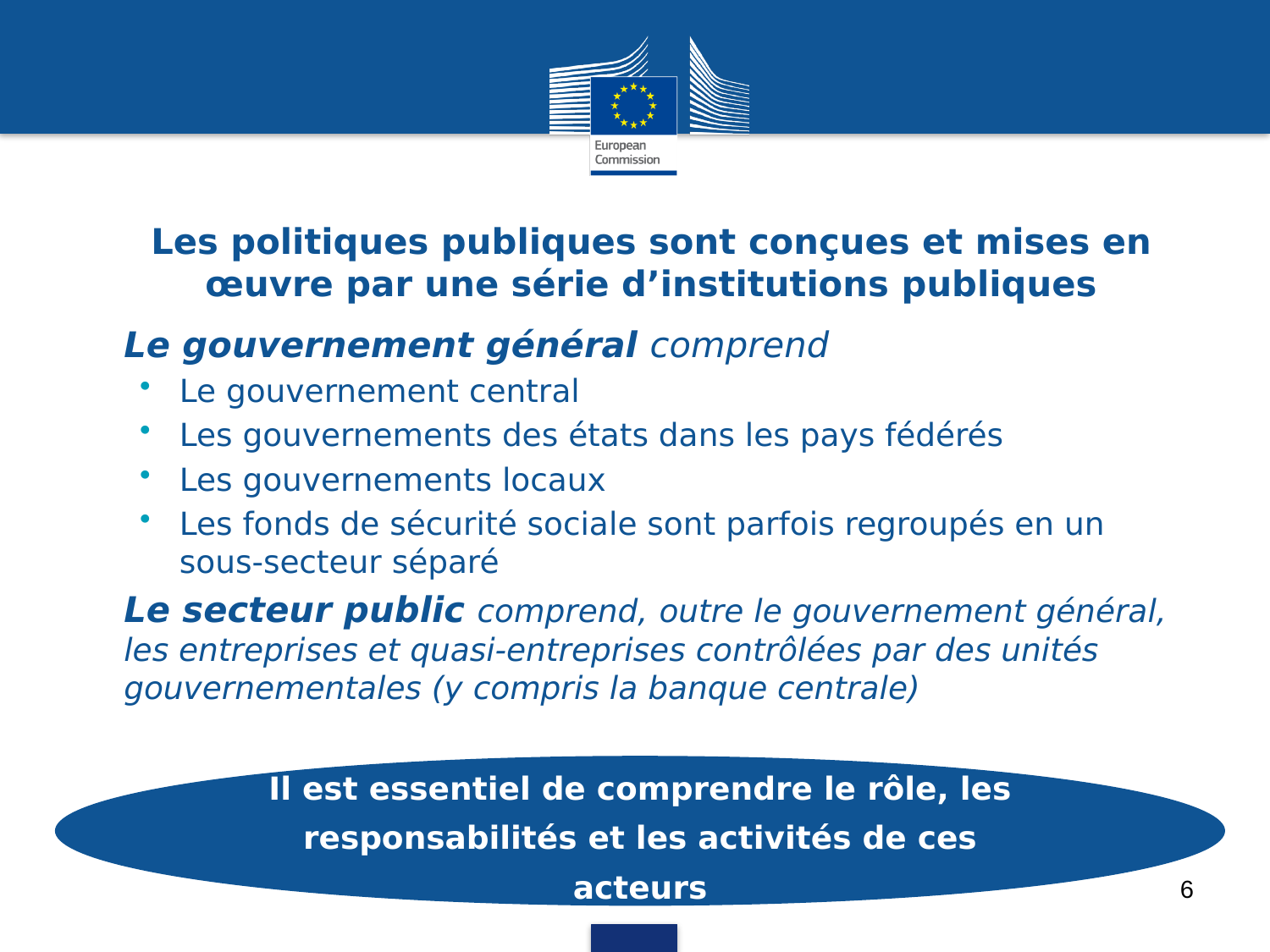

# Les politiques publiques sont conçues et mises en œuvre par une série d’institutions publiques

Le gouvernement général comprend
Le gouvernement central
Les gouvernements des états dans les pays fédérés
Les gouvernements locaux
Les fonds de sécurité sociale sont parfois regroupés en un sous-secteur séparé
Le secteur public comprend, outre le gouvernement général, les entreprises et quasi-entreprises contrôlées par des unités gouvernementales (y compris la banque centrale)

Il est essentiel de comprendre le rôle, les responsabilités et les activités de ces acteurs
6